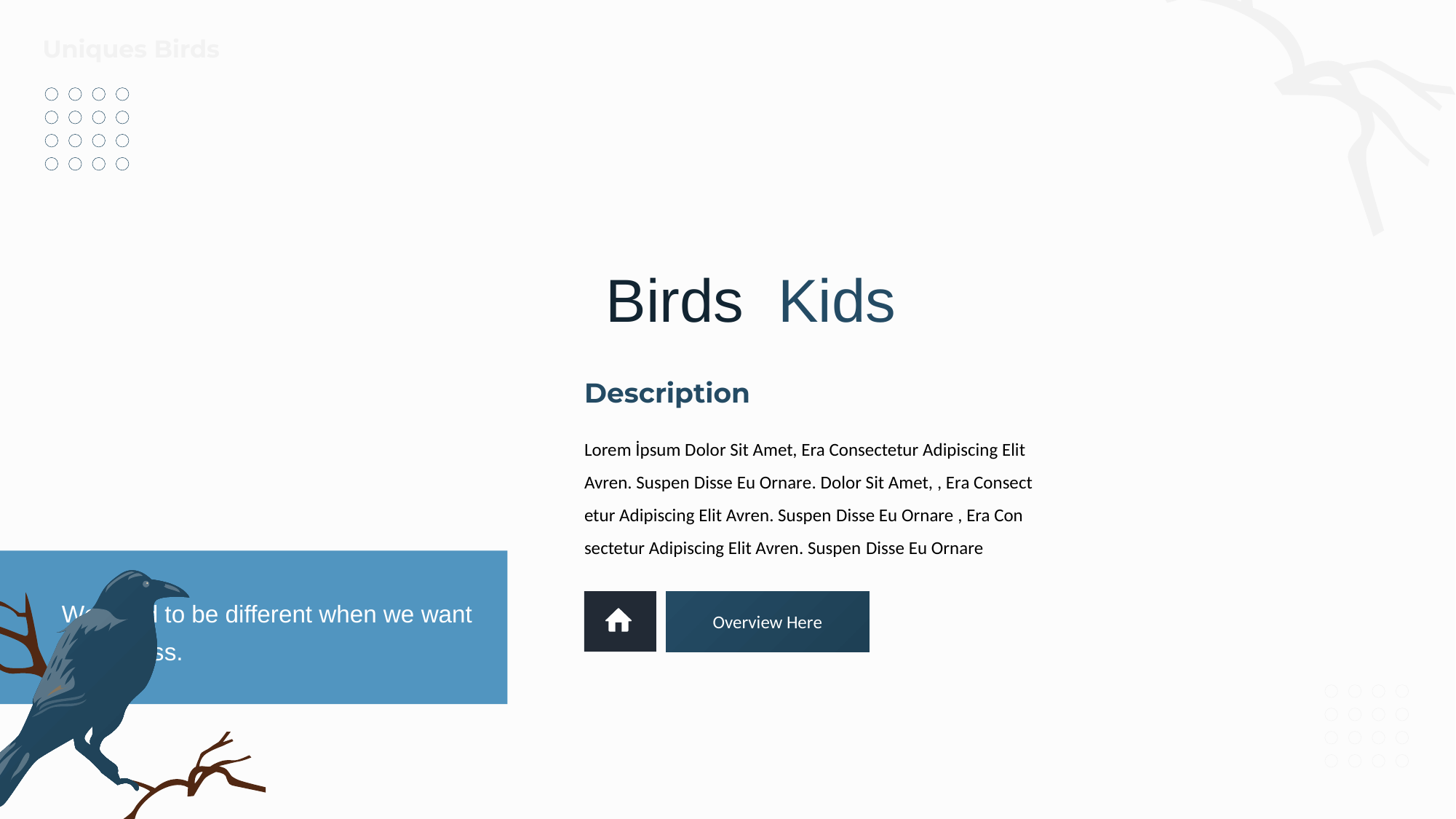

Uniques Birds

Birds  Kids
Description
Lorem İpsum Dolor Sit Amet, Era Consectetur Adipiscing Elit Avren. Suspen Disse Eu Ornare. Dolor Sit Amet, , Era Consect etur Adipiscing Elit Avren. Suspen Disse Eu Ornare , Era Con sectetur Adipiscing Elit Avren. Suspen Disse Eu Ornare

We need to be different when we want to success.
Overview Here